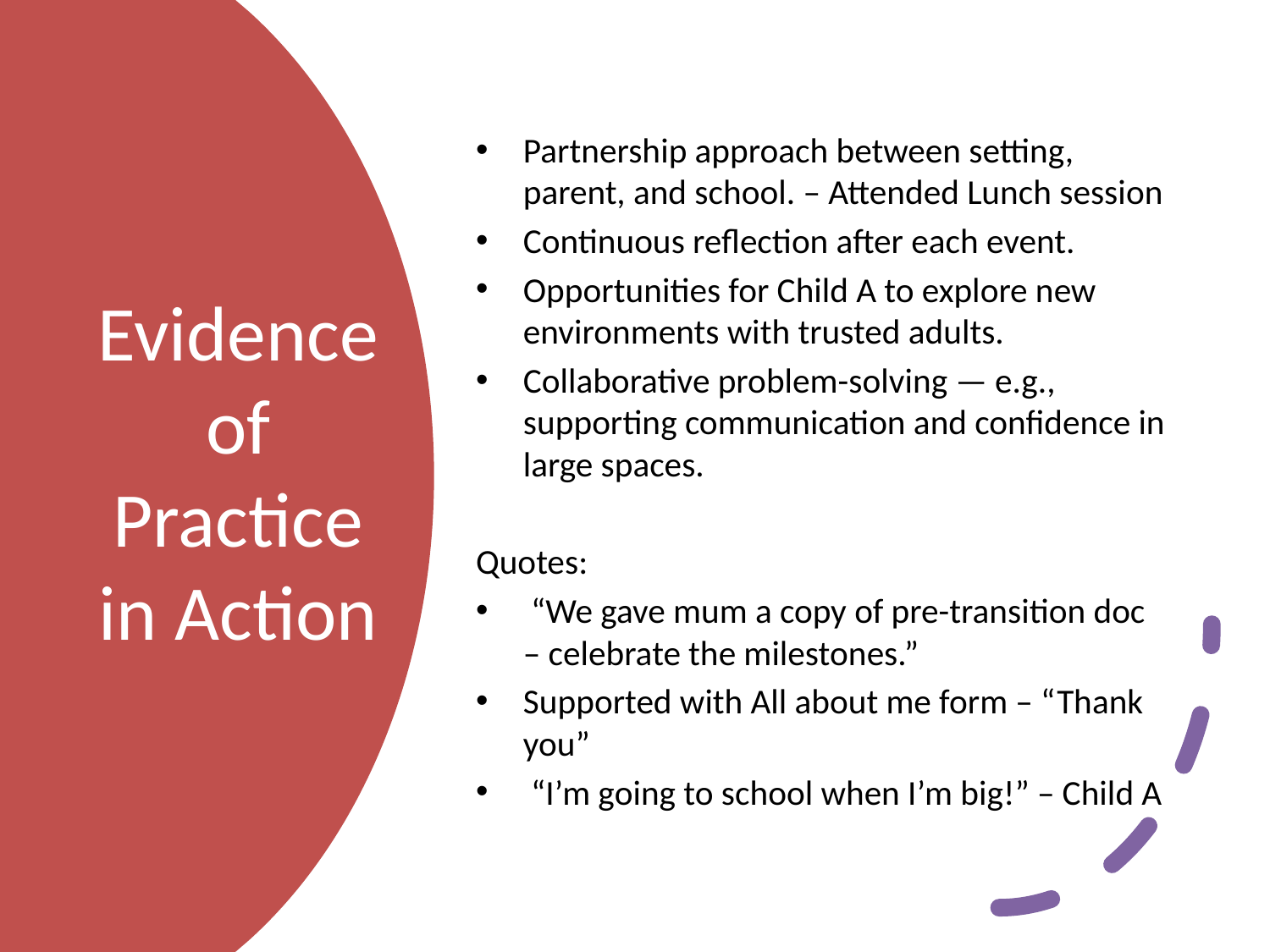

Partnership approach between setting, parent, and school. – Attended Lunch session
Continuous reflection after each event.
Opportunities for Child A to explore new environments with trusted adults.
Collaborative problem-solving — e.g., supporting communication and confidence in large spaces.

Quotes:
 “We gave mum a copy of pre-transition doc – celebrate the milestones.”
Supported with All about me form – “Thank you”
 “I’m going to school when I’m big!” – Child A
# Evidence of Practice in Action